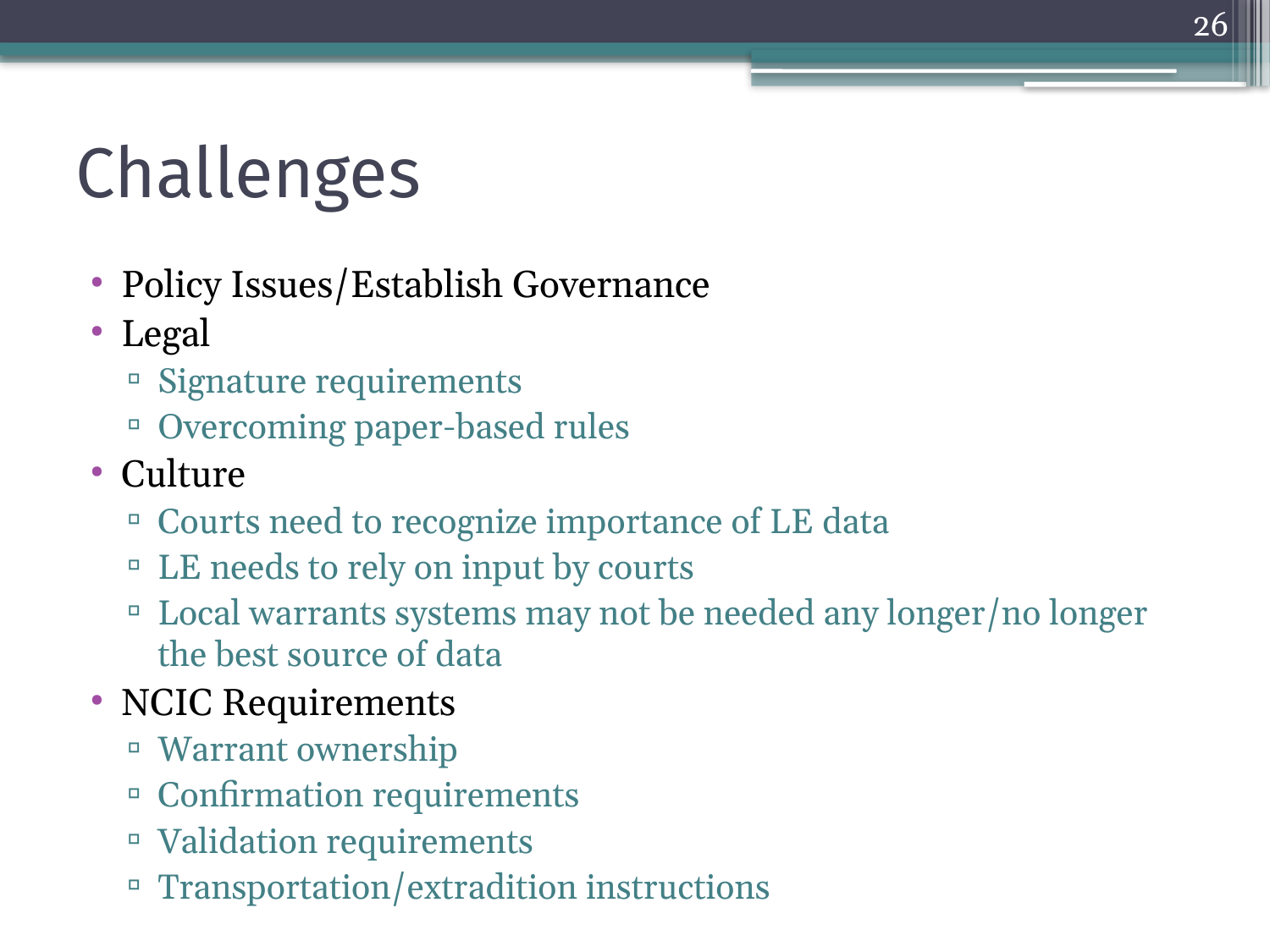

26
# Challenges
Policy Issues/Establish Governance
Legal
Signature requirements
Overcoming paper-based rules
Culture
Courts need to recognize importance of LE data
LE needs to rely on input by courts
Local warrants systems may not be needed any longer/no longer the best source of data
NCIC Requirements
Warrant ownership
Confirmation requirements
Validation requirements
Transportation/extradition instructions